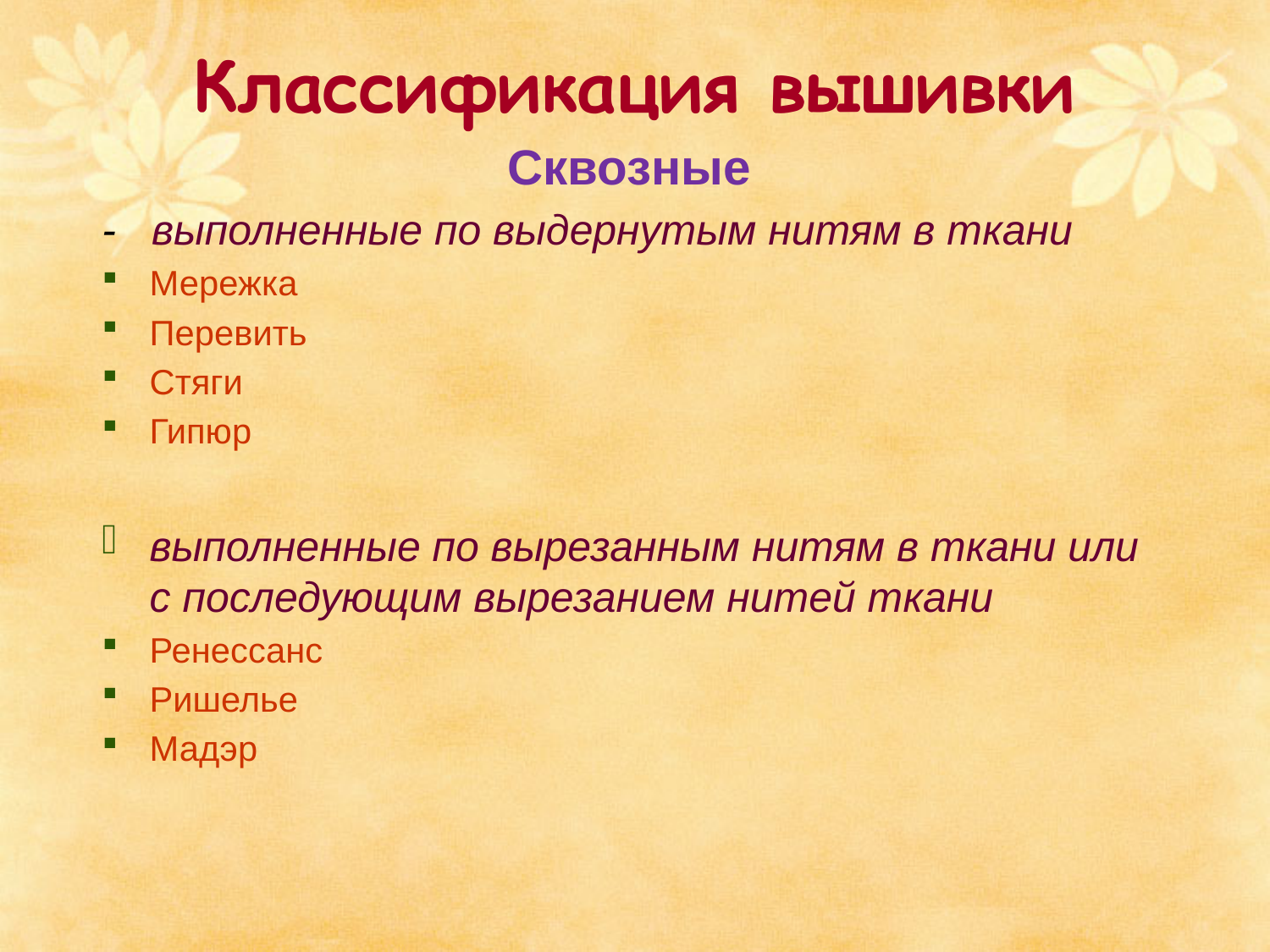

# Классификация вышивки
Сквозные
-   выполненные по выдернутым нитям в ткани
Мережка
Перевить
Стяги
Гипюр

выполненные по вырезанным нитям в ткани или с последующим вырезанием нитей ткани
Ренессанс
Ришелье
Мадэр